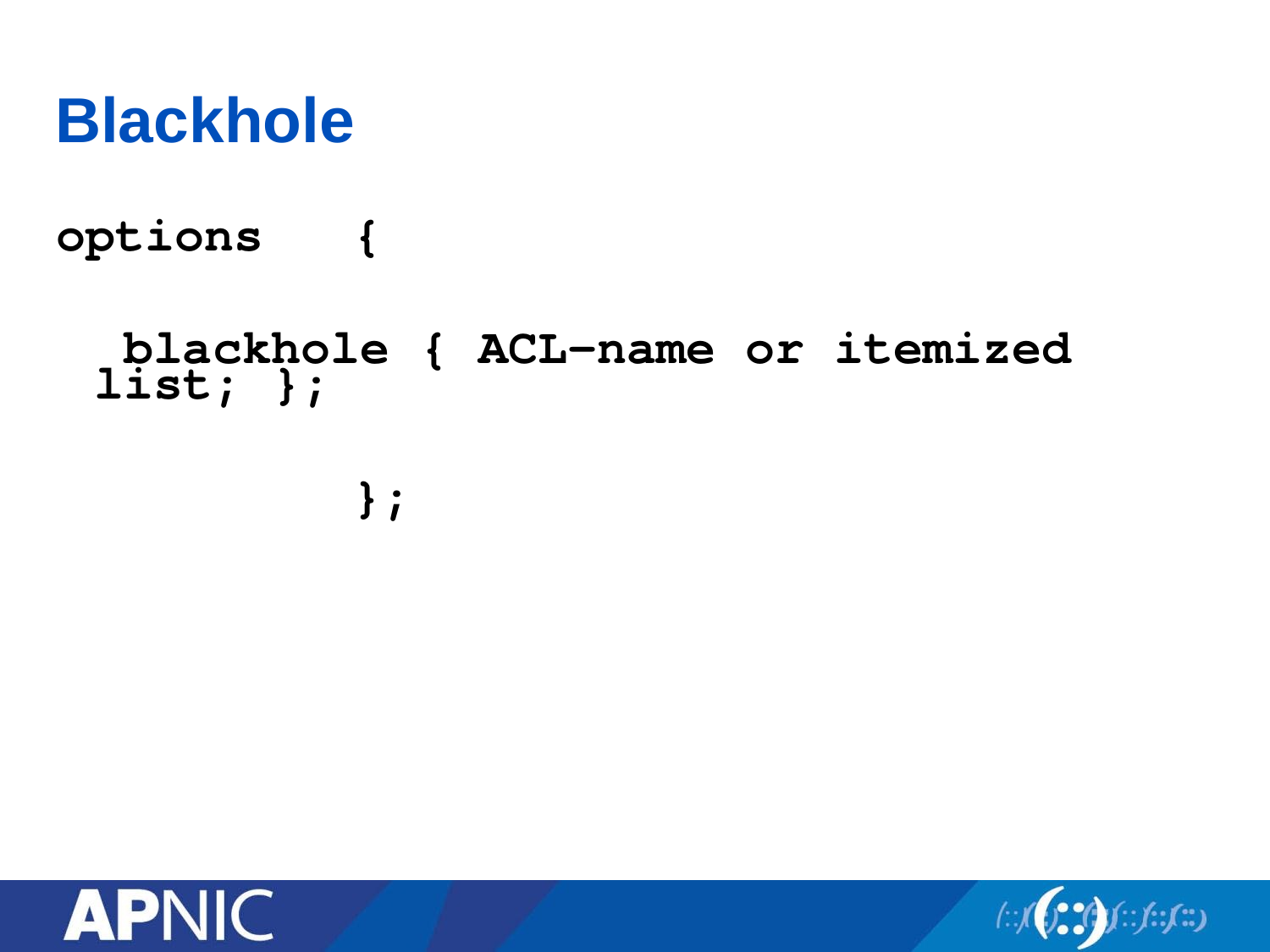

# Blackhole
options   {

	 blackhole { ACL-name or itemized list; };

          };